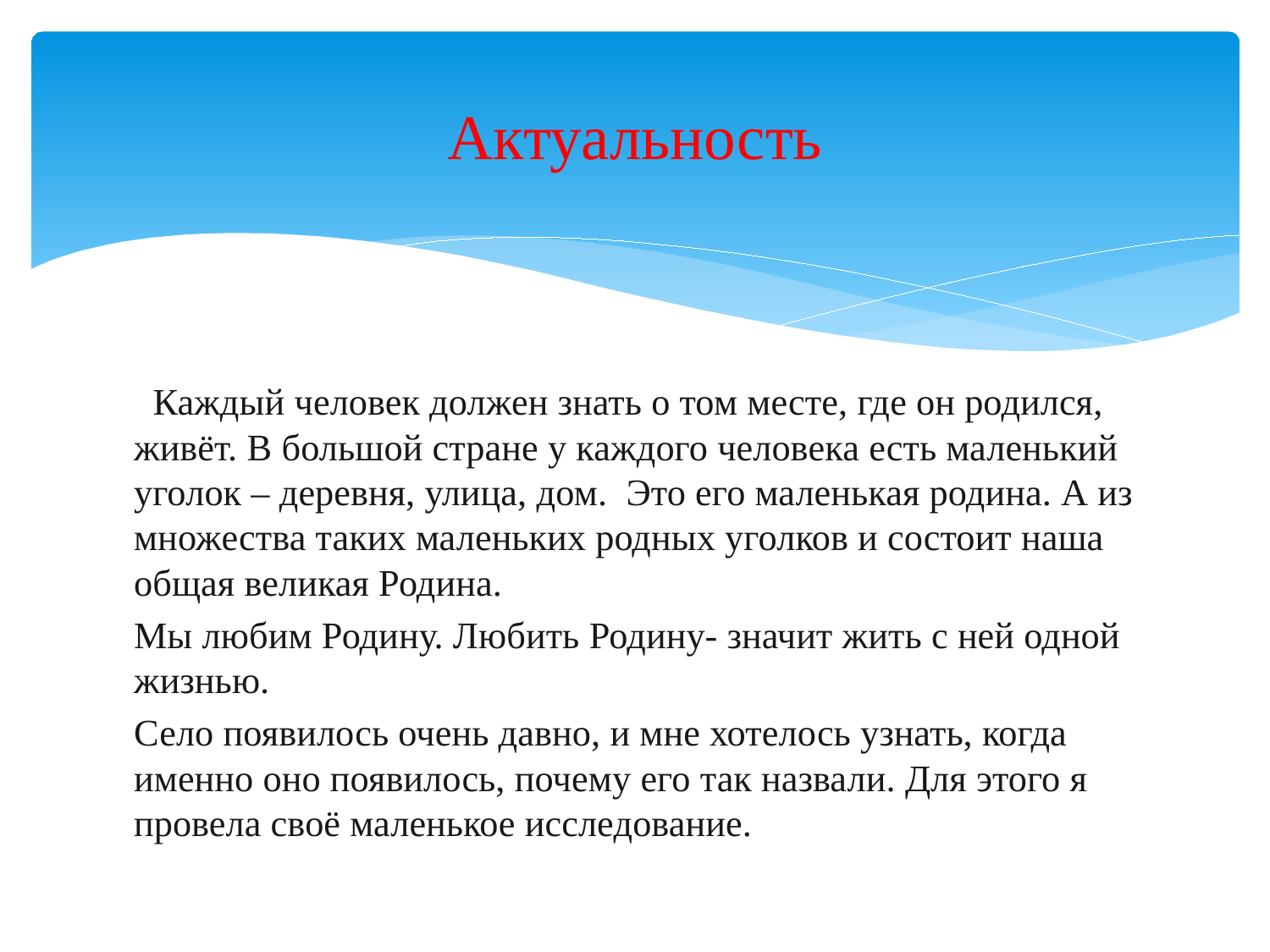

# Актуальность
  Каждый человек должен знать о том месте, где он родился, живёт. В большой стране у каждого человека есть маленький уголок – деревня, улица, дом.  Это его маленькая родина. А из множества таких маленьких родных уголков и состоит наша общая великая Родина.
Мы любим Родину. Любить Родину- значит жить с ней одной жизнью.
Село появилось очень давно, и мне хотелось узнать, когда именно оно появилось, почему его так назвали. Для этого я провела своё маленькое исследование.